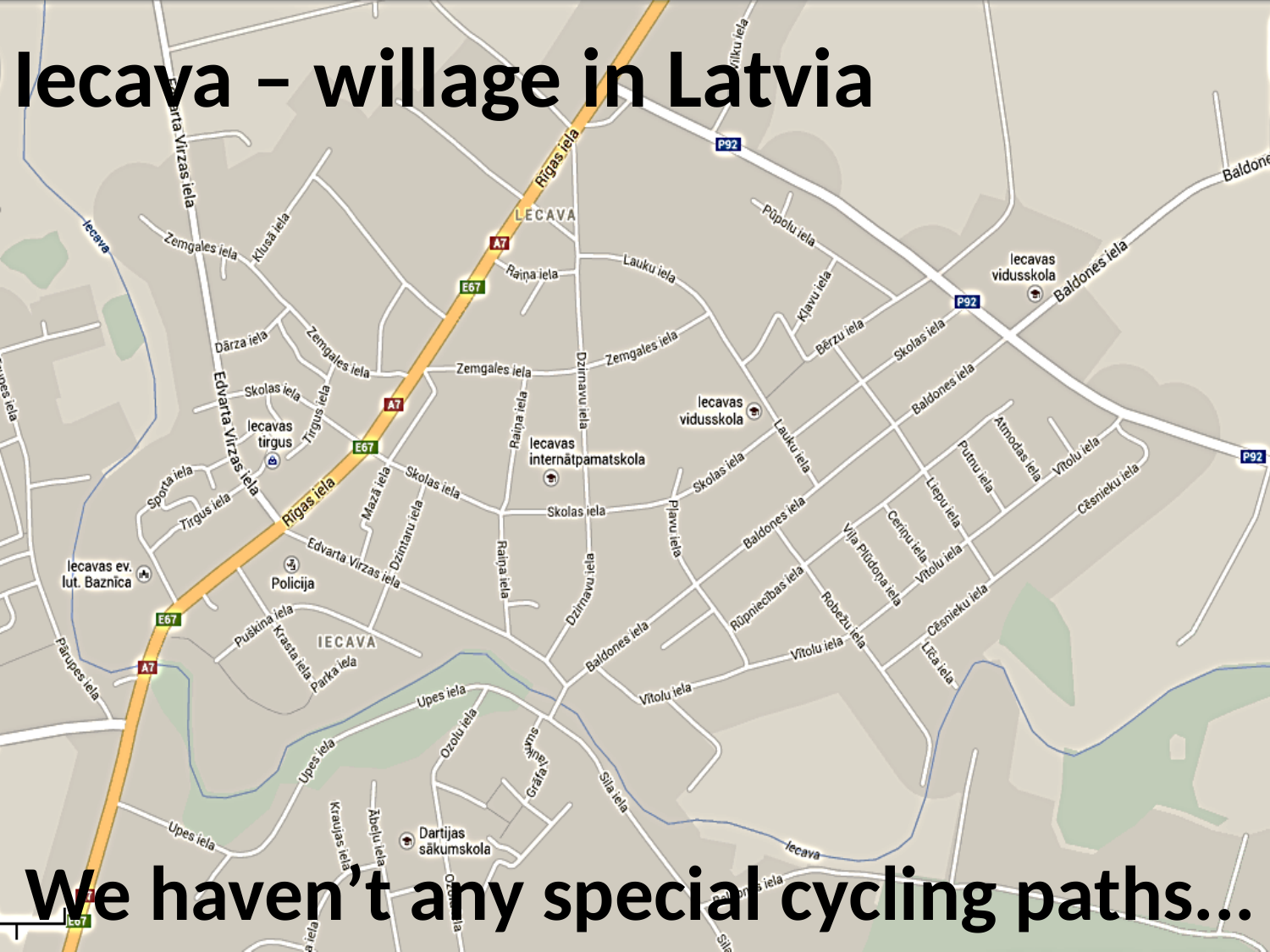

# Iecava – willage in Latvia
We haven’t any special cycling paths...